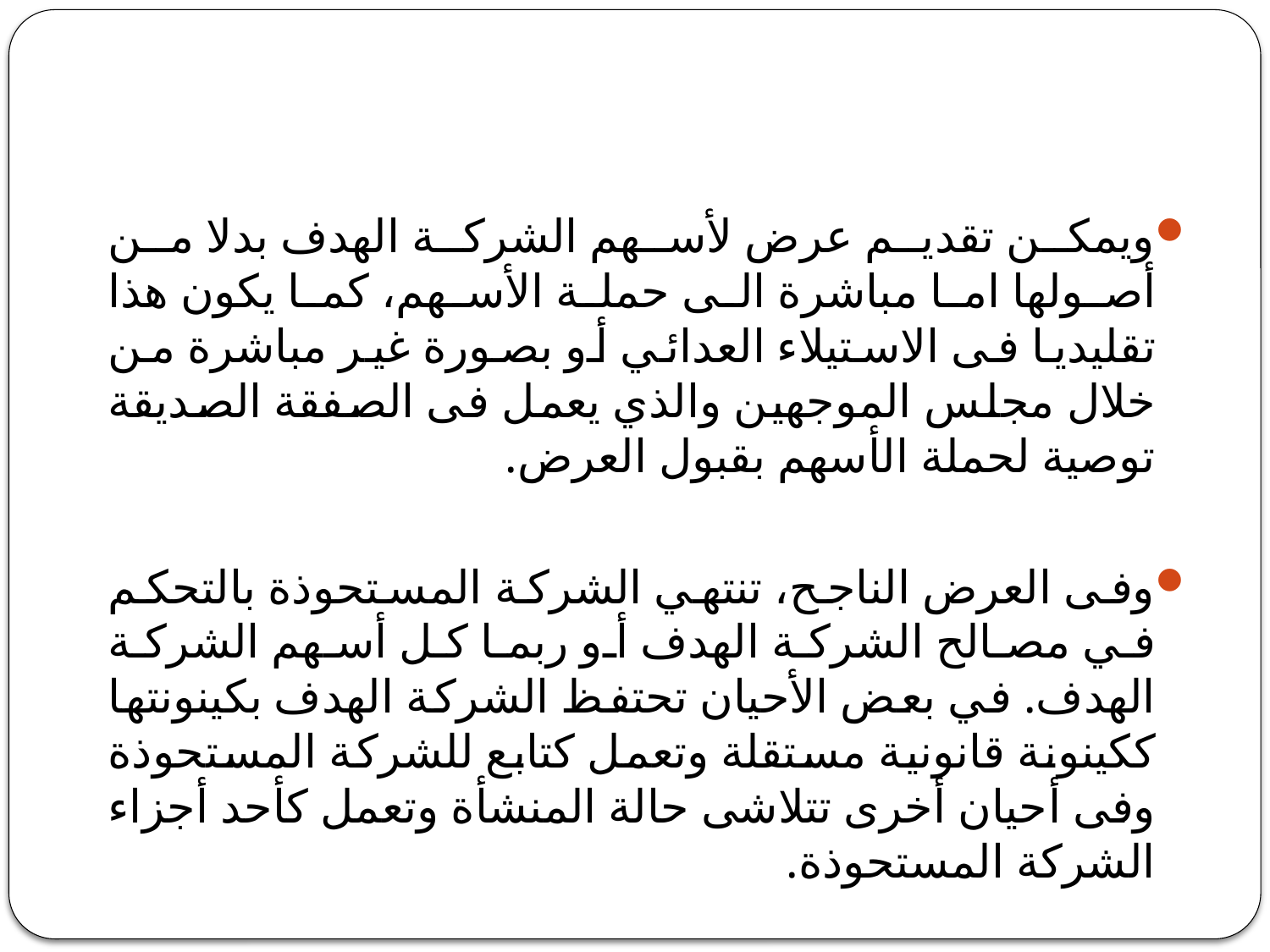

#
ويمكن تقديم عرض لأسهم الشركة الهدف بدلا من أصولها اما مباشرة الى حملة الأسهم، كما يكون هذا تقليديا فى الاستيلاء العدائي أو بصورة غير مباشرة من خلال مجلس الموجهين والذي يعمل فى الصفقة الصديقة توصية لحملة الأسهم بقبول العرض.

وفى العرض الناجح، تنتهي الشركة المستحوذة بالتحكم في مصالح الشركة الهدف أو ربما كل أسهم الشركة الهدف. في بعض الأحيان تحتفظ الشركة الهدف بكينونتها ككينونة قانونية مستقلة وتعمل كتابع للشركة المستحوذة وفى أحيان أخرى تتلاشى حالة المنشأة وتعمل كأحد أجزاء الشركة المستحوذة.